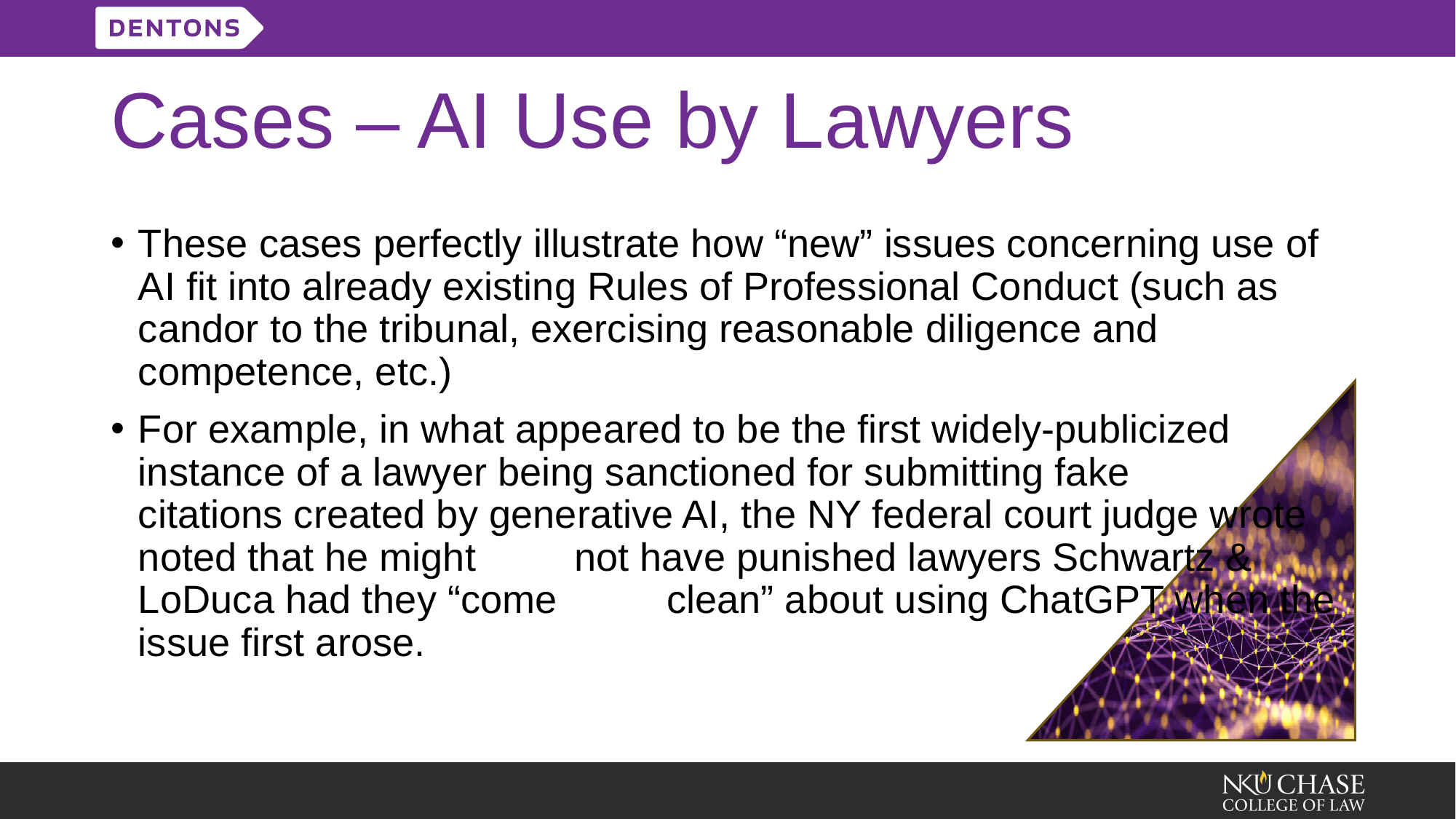

# Cases – AI Use by Lawyers
These cases perfectly illustrate how “new” issues concerning use of AI fit into already existing Rules of Professional Conduct (such as candor to the tribunal, exercising reasonable diligence and competence, etc.)
For example, in what appeared to be the first widely-publicized instance of a lawyer being sanctioned for submitting fake citations created by generative AI, the NY federal court judge wrote noted that he might         not have punished lawyers Schwartz & LoDuca had they “come          clean” about using ChatGPT when the issue first arose.